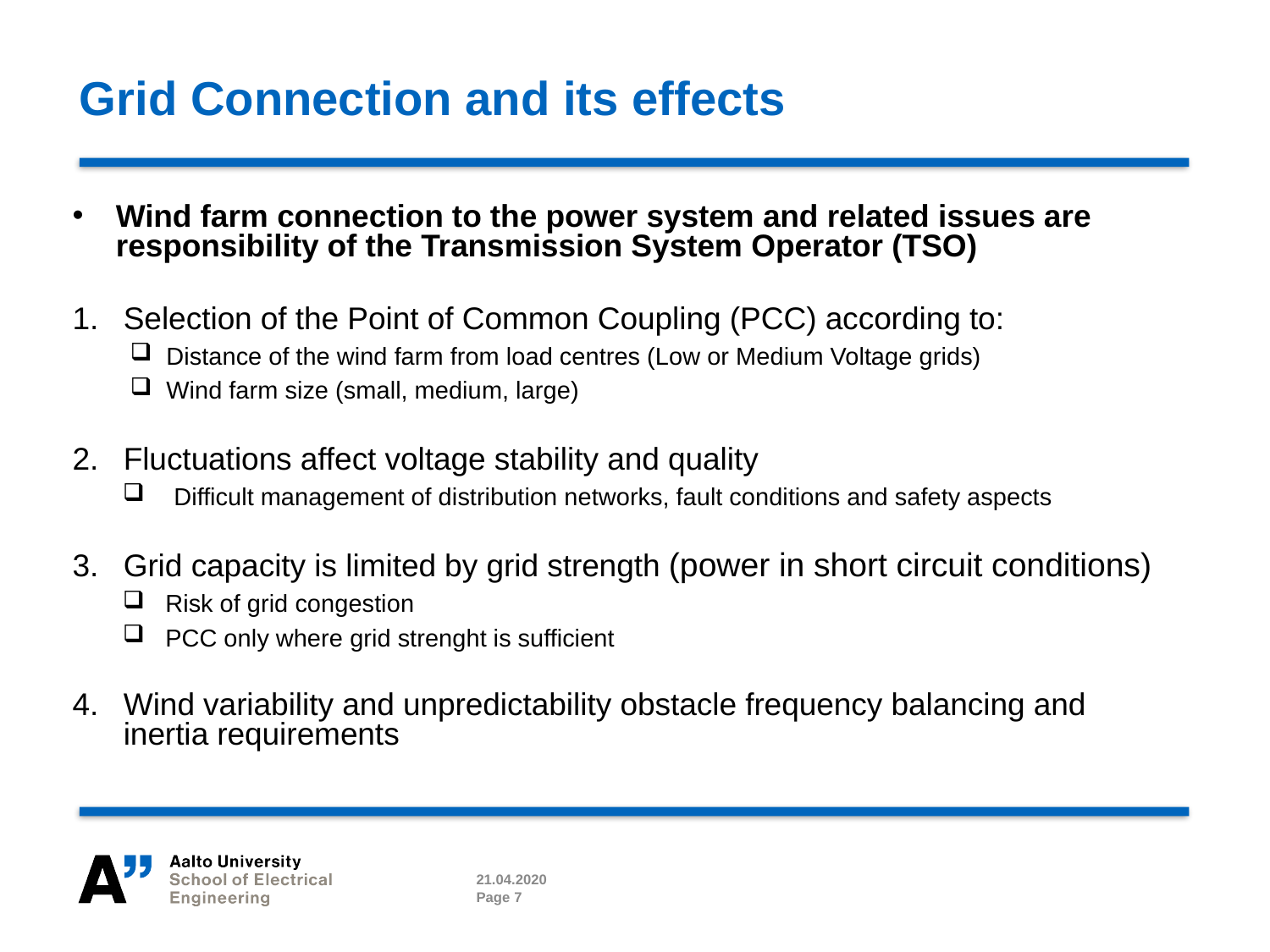

# Grid Connection and its effects
Wind farm connection to the power system and related issues are responsibility of the Transmission System Operator (TSO)

Selection of the Point of Common Coupling (PCC) according to:
Distance of the wind farm from load centres (Low or Medium Voltage grids)
Wind farm size (small, medium, large)

Fluctuations affect voltage stability and quality
Difficult management of distribution networks, fault conditions and safety aspects

Grid capacity is limited by grid strength (power in short circuit conditions)
Risk of grid congestion
PCC only where grid strenght is sufficient

Wind variability and unpredictability obstacle frequency balancing and inertia requirements

21.04.2020
Page 7